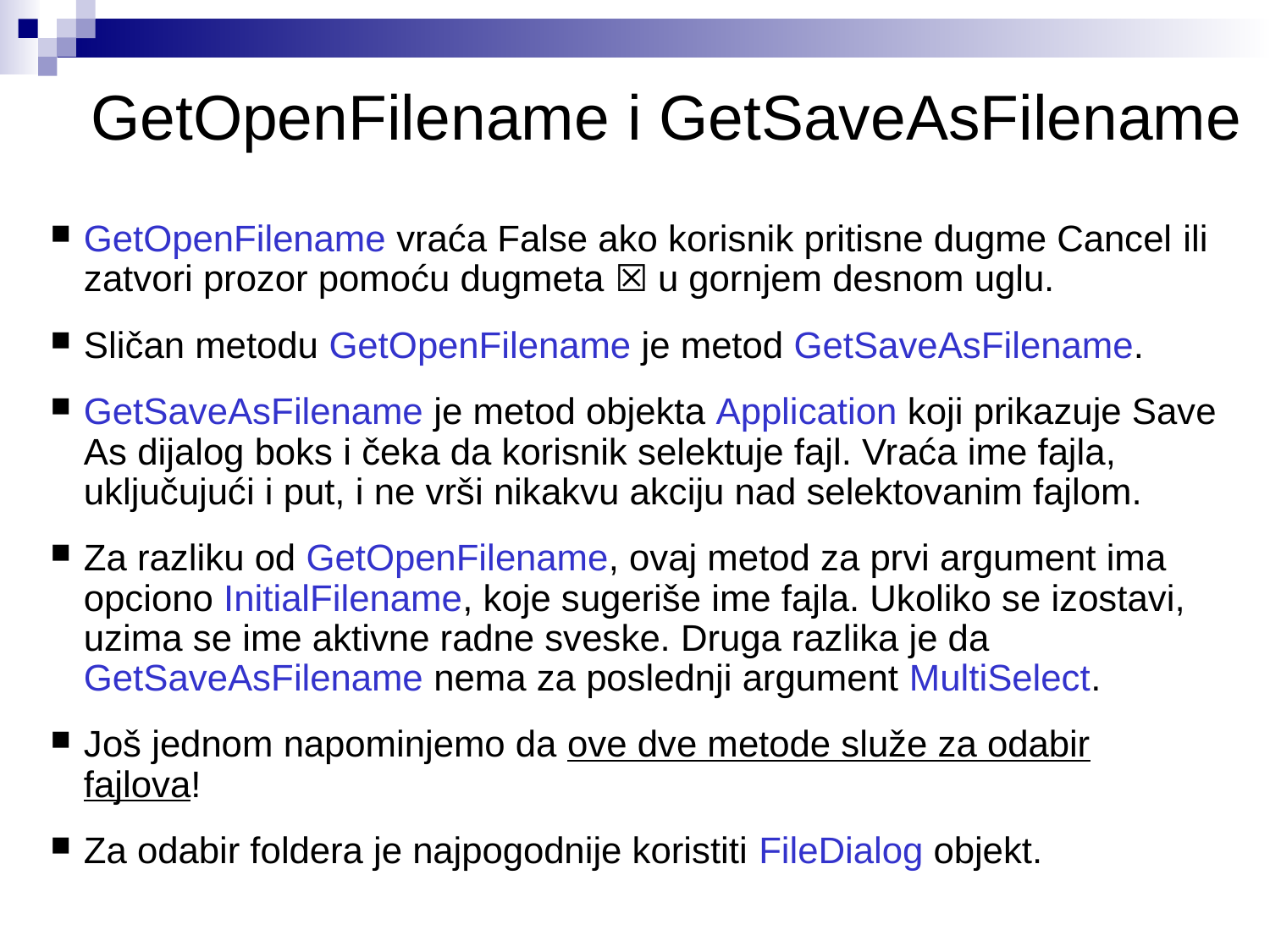

# GetOpenFilename i GetSaveAsFilename
GetOpenFilename vraća False ako korisnik pritisne dugme Cancel ili zatvori prozor pomoću dugmeta ☒ u gornjem desnom uglu.
Sličan metodu GetOpenFilename je metod GetSaveAsFilename.
GetSaveAsFilename je metod objekta Application koji prikazuje Save As dijalog boks i čeka da korisnik selektuje fajl. Vraća ime fajla, uključujući i put, i ne vrši nikakvu akciju nad selektovanim fajlom.
Za razliku od GetOpenFilename, ovaj metod za prvi argument ima opciono InitialFilename, koje sugeriše ime fajla. Ukoliko se izostavi, uzima se ime aktivne radne sveske. Druga razlika je da GetSaveAsFilename nema za poslednji argument MultiSelect.
Još jednom napominjemo da ove dve metode služe za odabir fajlova!
Za odabir foldera je najpogodnije koristiti FileDialog objekt.